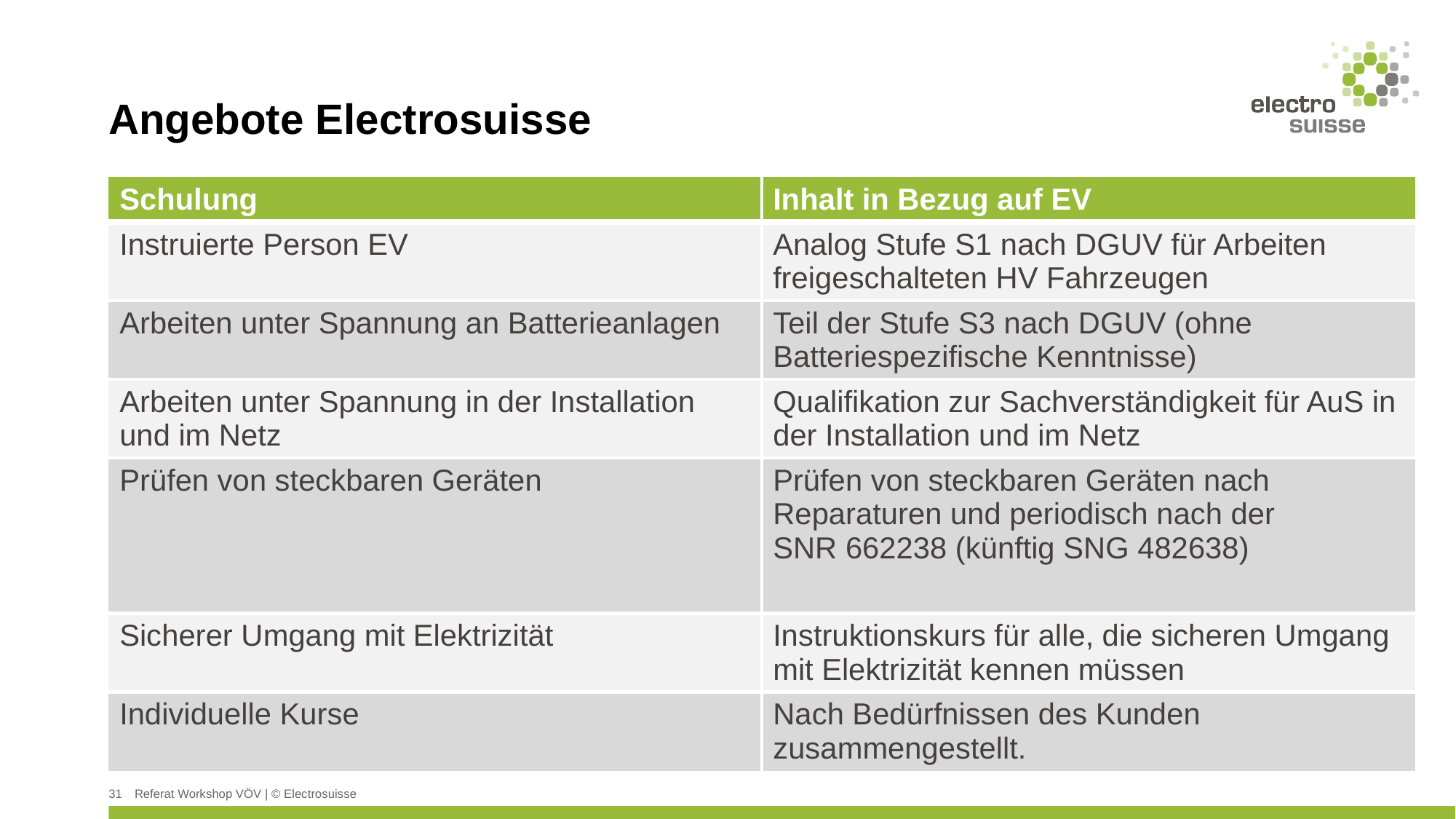

# Angebote Electrosuisse
| Schulung | Inhalt in Bezug auf EV |
| --- | --- |
| Instruierte Person EV | Analog Stufe S1 nach DGUV für Arbeiten freigeschalteten HV Fahrzeugen |
| Arbeiten unter Spannung an Batterieanlagen | Teil der Stufe S3 nach DGUV (ohne Batteriespezifische Kenntnisse) |
| Arbeiten unter Spannung in der Installation und im Netz | Qualifikation zur Sachverständigkeit für AuS in der Installation und im Netz |
| Prüfen von steckbaren Geräten | Prüfen von steckbaren Geräten nach Reparaturen und periodisch nach der SNR 662238 (künftig SNG 482638) |
| Sicherer Umgang mit Elektrizität | Instruktionskurs für alle, die sicheren Umgang mit Elektrizität kennen müssen |
| Individuelle Kurse | Nach Bedürfnissen des Kunden zusammengestellt. |
31
Referat Workshop VÖV | © Electrosuisse